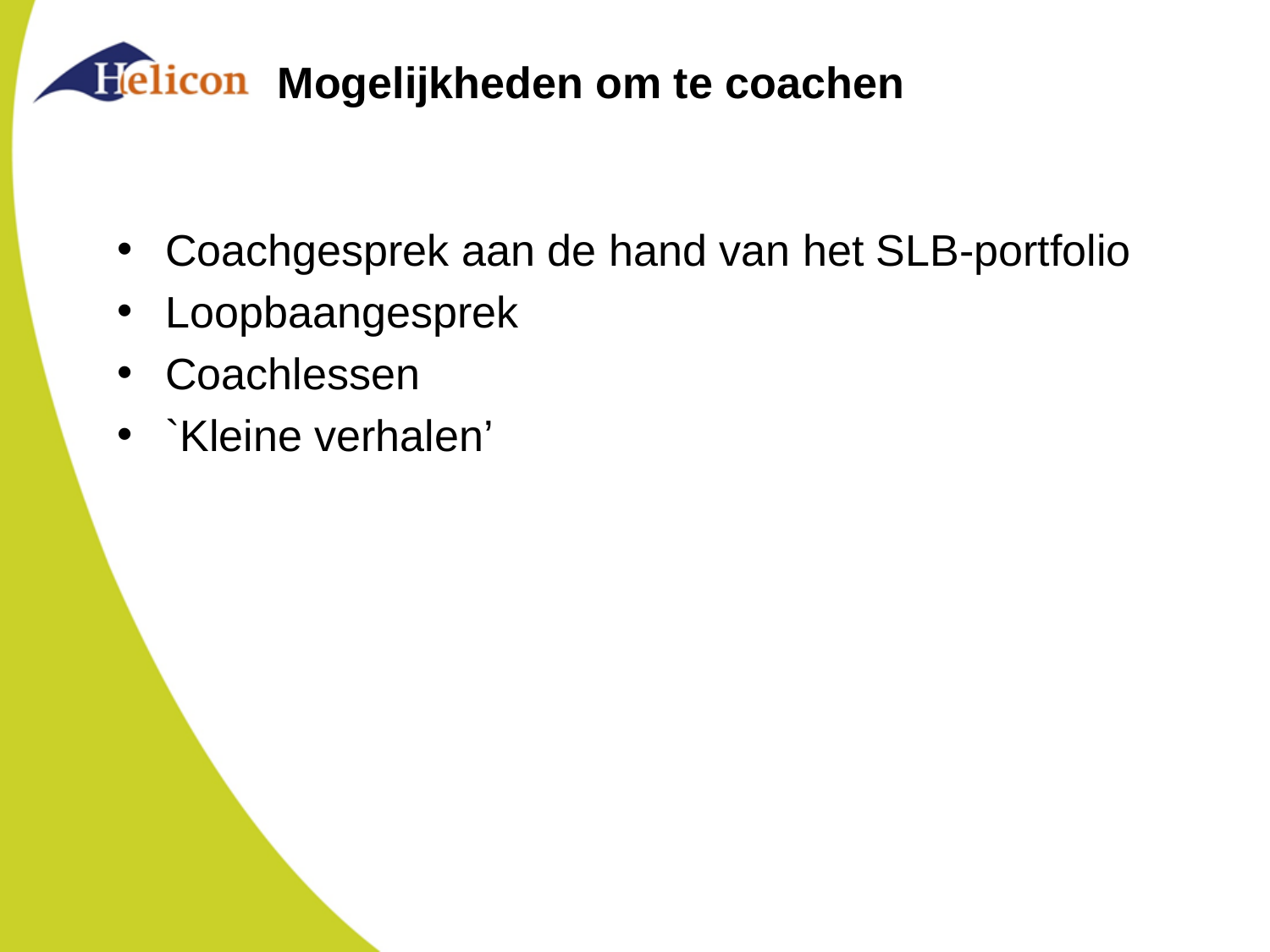

Mogelijkheden om te coachen
Coachgesprek aan de hand van het SLB-portfolio
Loopbaangesprek
Coachlessen
`Kleine verhalen’